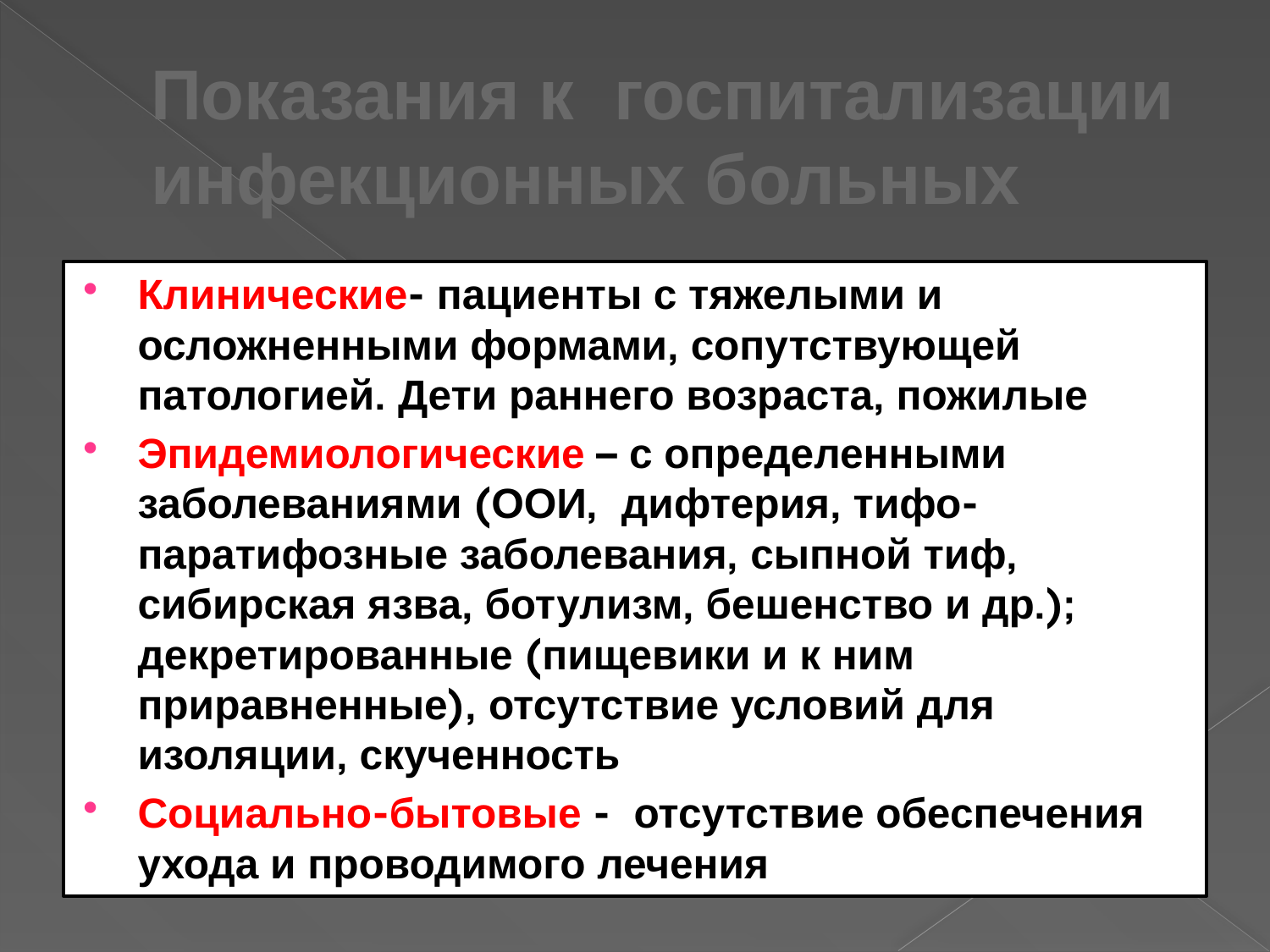

# Показания к  госпитализации инфекционных больных
Клинические- пациенты с тяжелыми и осложненными формами, сопутствующей патологией. Дети раннего возраста, пожилые
Эпидемиологические – с определенными заболеваниями (ООИ,  дифтерия, тифо-паратифозные заболевания, сыпной тиф,  сибирская язва, ботулизм, бешенство и др.); декретированные (пищевики и к ним приравненные), отсутствие условий для изоляции, скученность
Социально-бытовые -  отсутствие обеспечения ухода и проводимого лечения